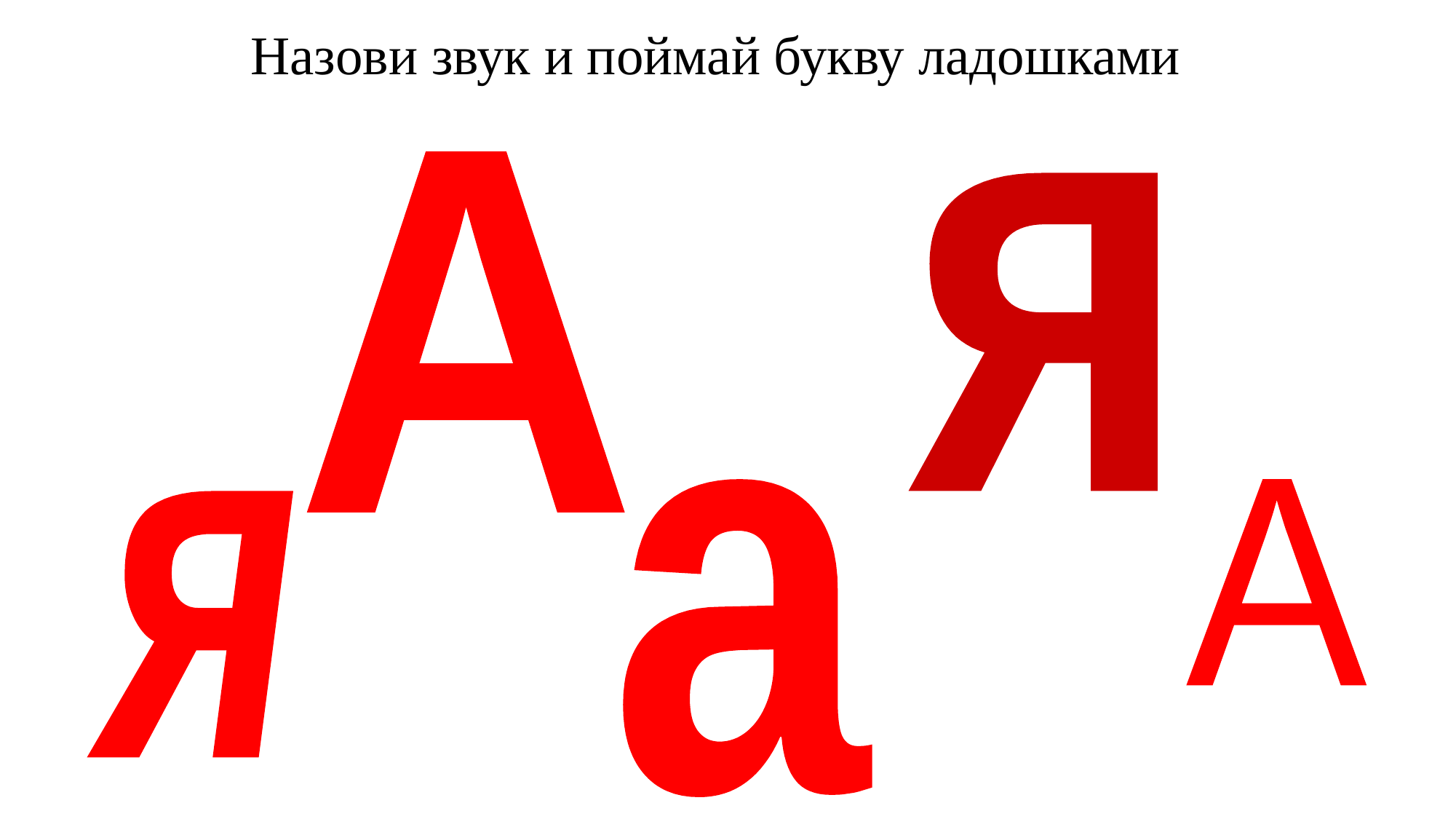

Назови звук и поймай букву ладошками
А
я
а
А
я